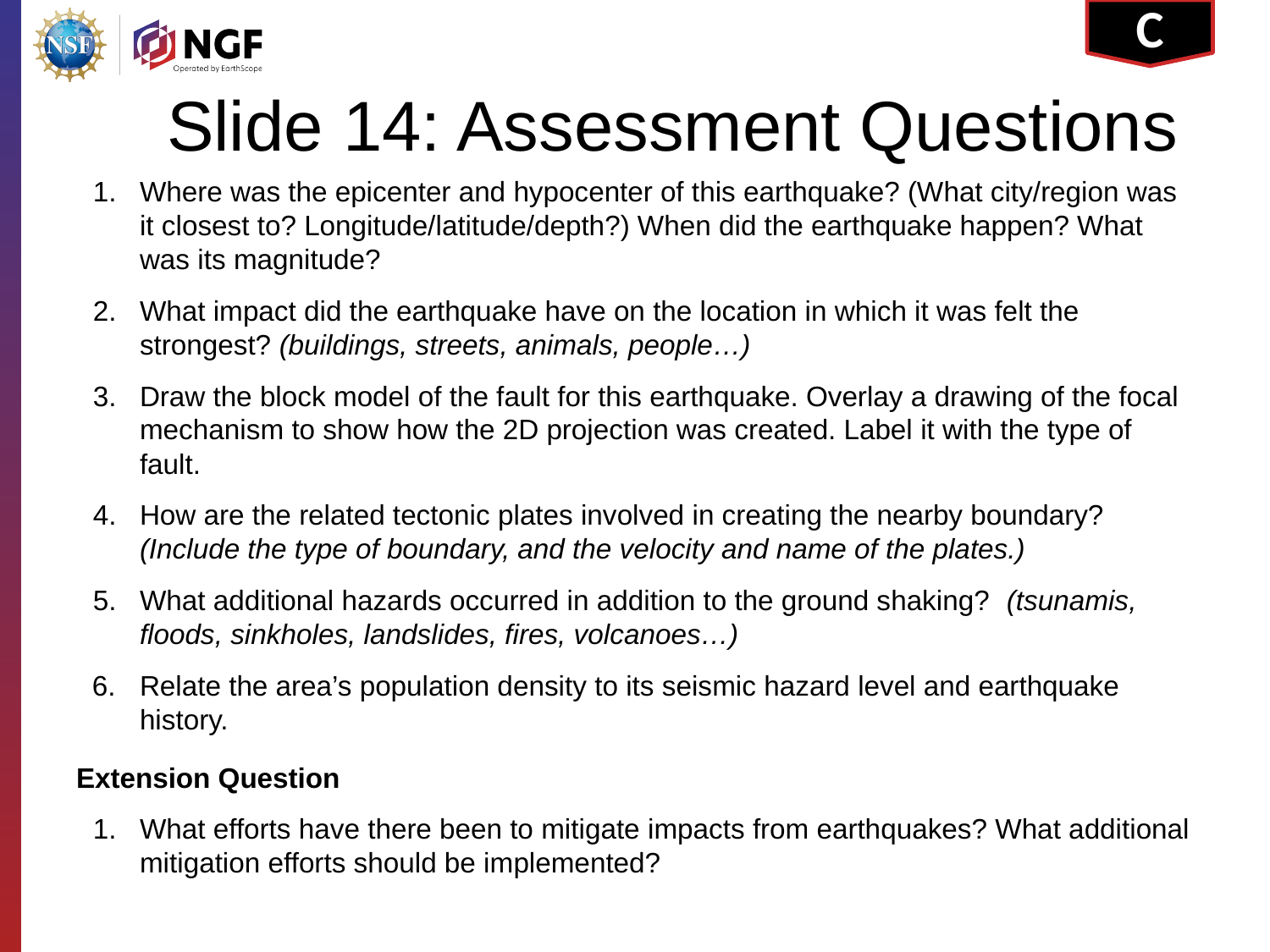

C
Slide 14: Assessment Questions
Where was the epicenter and hypocenter of this earthquake? (What city/region was it closest to? Longitude/latitude/depth?) When did the earthquake happen? What was its magnitude?
What impact did the earthquake have on the location in which it was felt the strongest? (buildings, streets, animals, people…)
Draw the block model of the fault for this earthquake. Overlay a drawing of the focal mechanism to show how the 2D projection was created. Label it with the type of fault.
How are the related tectonic plates involved in creating the nearby boundary? (Include the type of boundary, and the velocity and name of the plates.)
What additional hazards occurred in addition to the ground shaking?  (tsunamis, floods, sinkholes, landslides, fires, volcanoes…)
Relate the area’s population density to its seismic hazard level and earthquake history.
Extension Question
What efforts have there been to mitigate impacts from earthquakes? What additional mitigation efforts should be implemented?